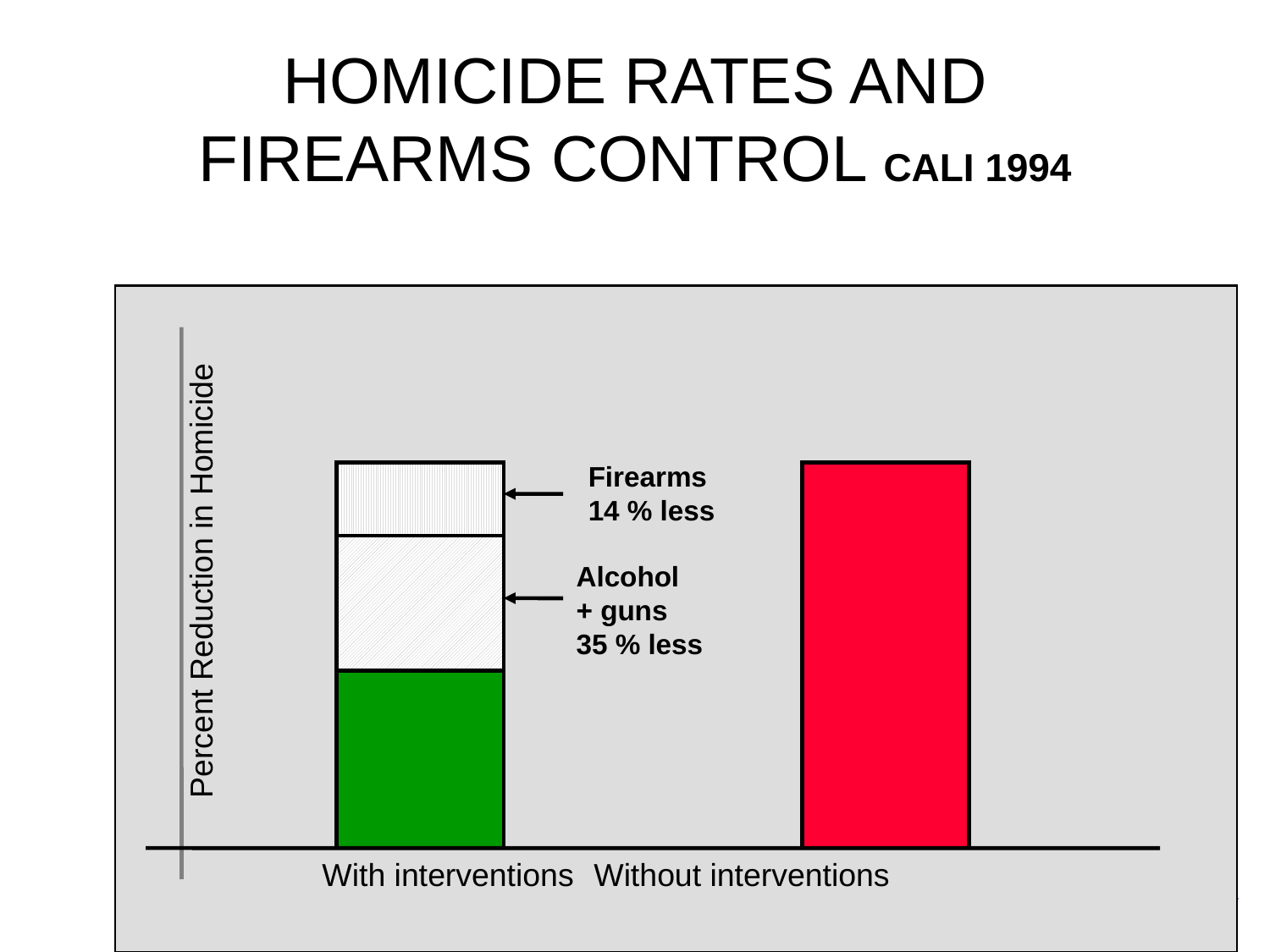

# HOMICIDE RATES AND FIREARMS CONTROL CALI 1994

Firearms
14 % less

Alcohol
+ guns
35 % less
Percent Reduction in Homicide

With interventions	  Without interventions